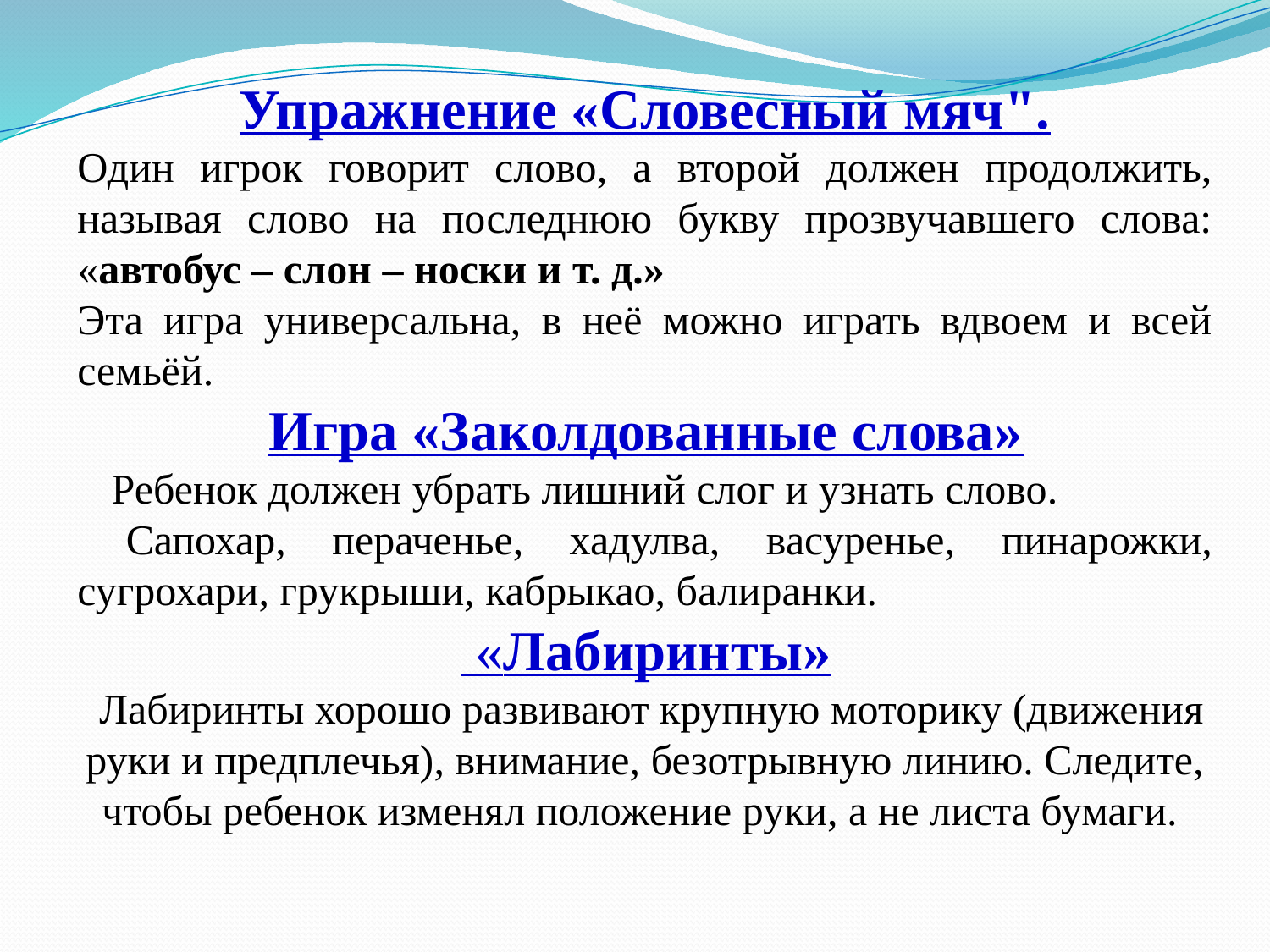

Упражнение «Словесный мяч".
Один игрок говорит слово, а второй должен продолжить, называя слово на последнюю букву прозвучавшего слова: «автобус – слон – носки и т. д.»
Эта игра универсальна, в неё можно играть вдвоем и всей семьёй.
Игра «Заколдованные слова»
   Ребенок должен убрать лишний слог и узнать слово.
 Сапохар, пераченье, хадулва, васуренье, пинарожки, сугрохари, грукрыши, кабрыкао, балиранки.
 «Лабиринты»
 Лабиринты хорошо развивают крупную моторику (движения руки и предплечья), внимание, безотрывную линию. Следите, чтобы ребенок изменял положение руки, а не листа бумаги.